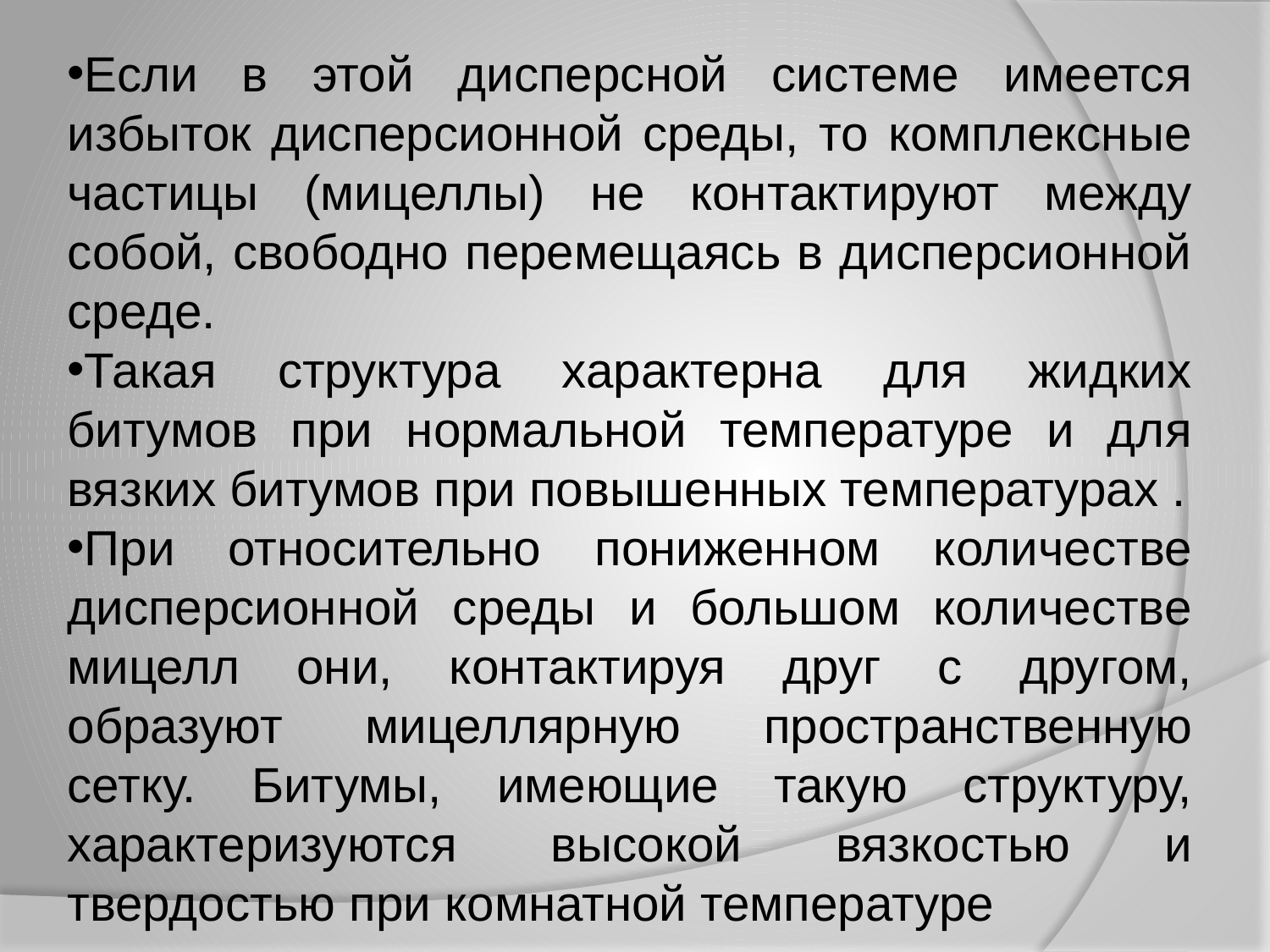

Если в этой дисперсной системе имеется избыток дисперсионной среды, то комплексные частицы (мицеллы) не контактируют между собой, свободно перемещаясь в дисперсионной среде.
Такая структура характерна для жидких битумов при нормальной температуре и для вязких битумов при повышенных температурах .
При относительно пониженном количестве дисперсионной среды и большом количестве мицелл они, контактируя друг с другом, образуют мицеллярную пространственную сетку. Битумы, имеющие такую структуру, характеризуются высокой вязкостью и твердостью при комнатной температуре